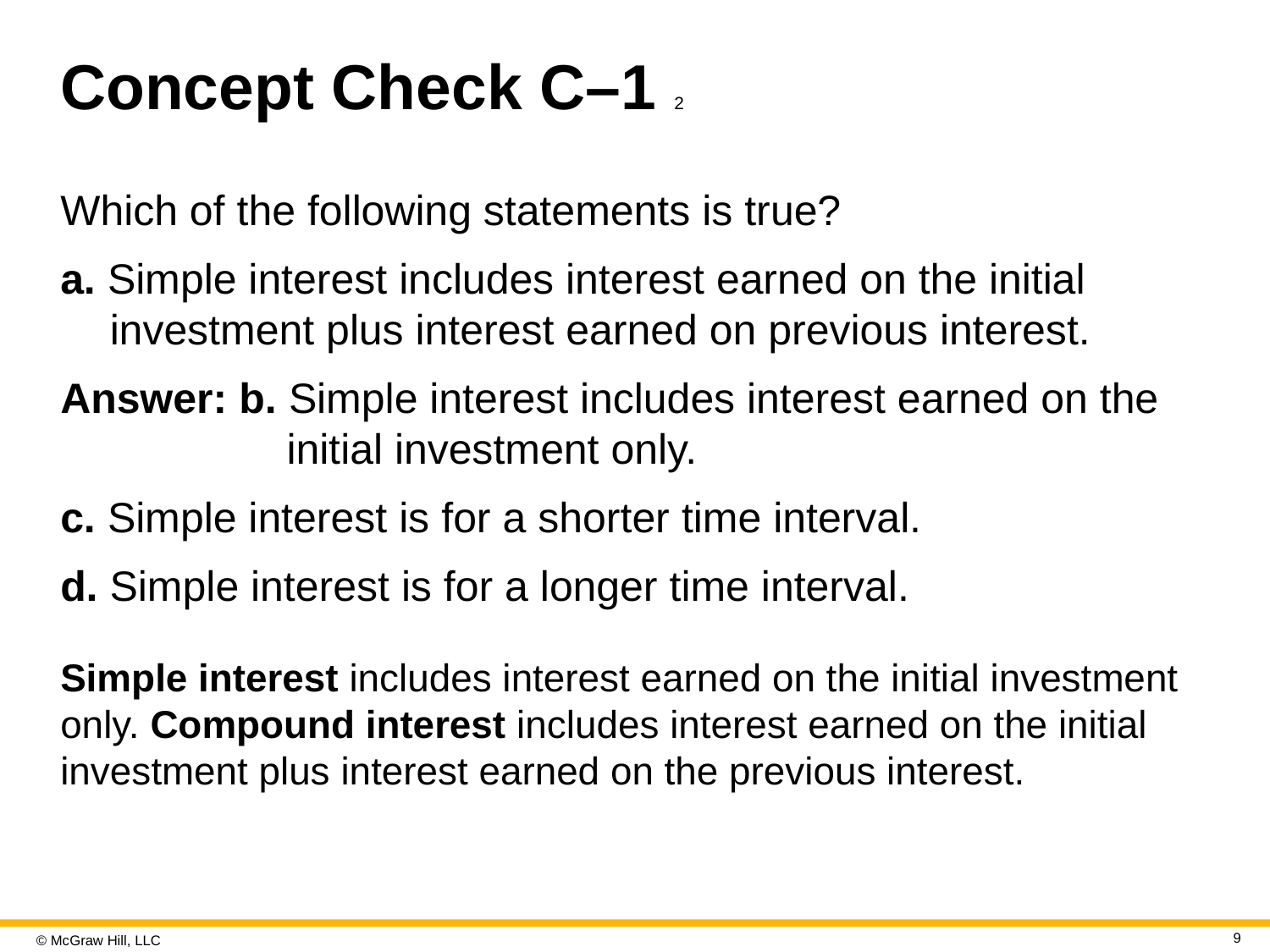

# Concept Check C–1 2
Which of the following statements is true?
a. Simple interest includes interest earned on the initial investment plus interest earned on previous interest.
Answer: b. Simple interest includes interest earned on the initial investment only.
c. Simple interest is for a shorter time interval.
d. Simple interest is for a longer time interval.
Simple interest includes interest earned on the initial investment only. Compound interest includes interest earned on the initial investment plus interest earned on the previous interest.
9